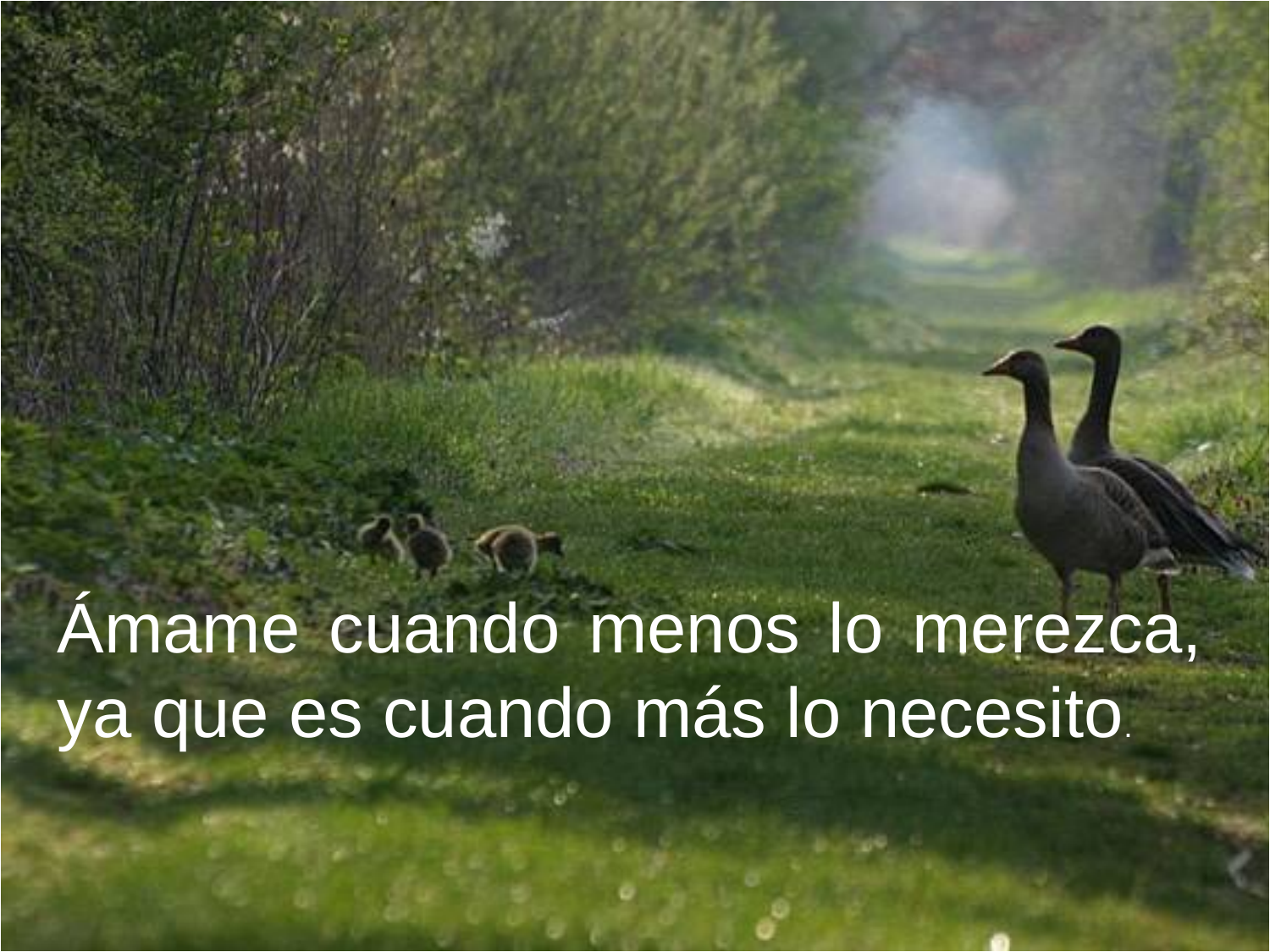

Ámame cuando menos lo merezca, ya que es cuando más lo necesito.